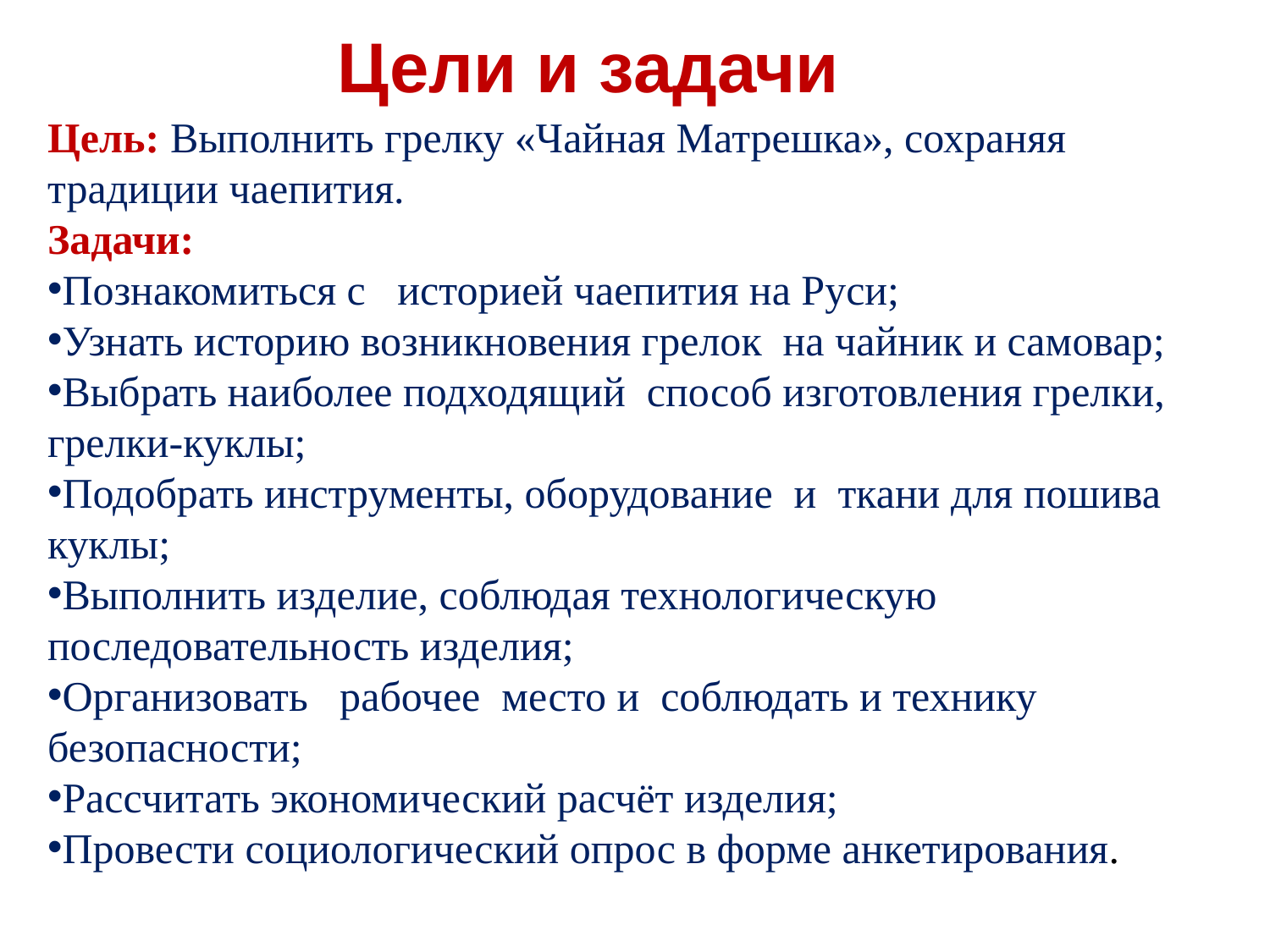

Цели и задачи
Цель: Выполнить грелку «Чайная Матрешка», сохраняя  традиции чаепития.
Задачи:
Познакомиться с   историей чаепития на Руси;
Узнать историю возникновения грелок  на чайник и самовар;
Выбрать наиболее подходящий  способ изготовления грелки, грелки-куклы;
Подобрать инструменты, оборудование  и  ткани для пошива куклы;
Выполнить изделие, соблюдая технологическую последовательность изделия;
Организовать   рабочее  место и  соблюдать и технику безопасности;
Рассчитать экономический расчёт изделия;
Провести социологический опрос в форме анкетирования.